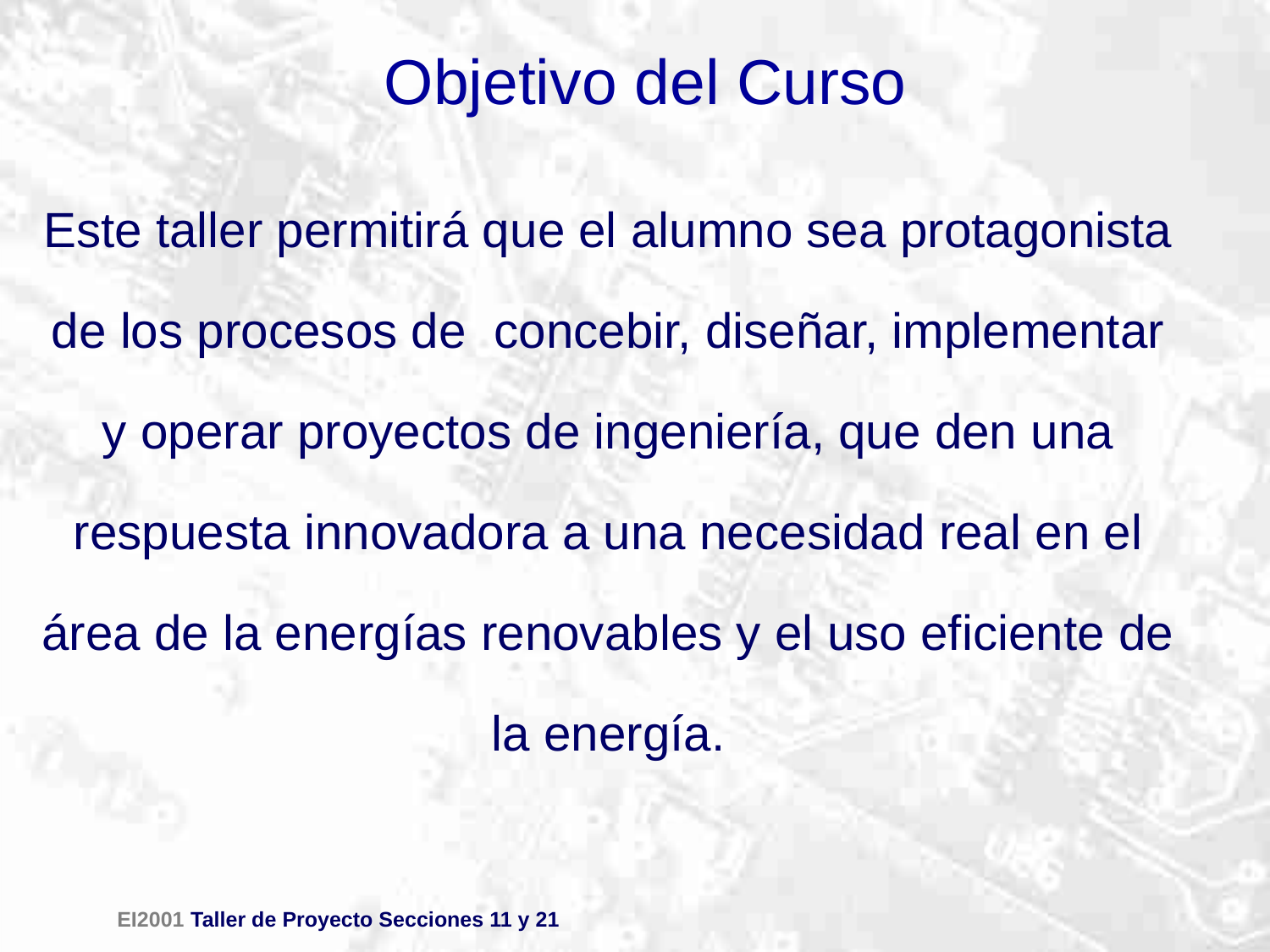

# Objetivo del Curso
Este taller permitirá que el alumno sea protagonista de los procesos de  concebir, diseñar, implementar y operar proyectos de ingeniería, que den una respuesta innovadora a una necesidad real en el área de la energías renovables y el uso eficiente de la energía.
EI2001 Taller de Proyecto Secciones 11 y 21